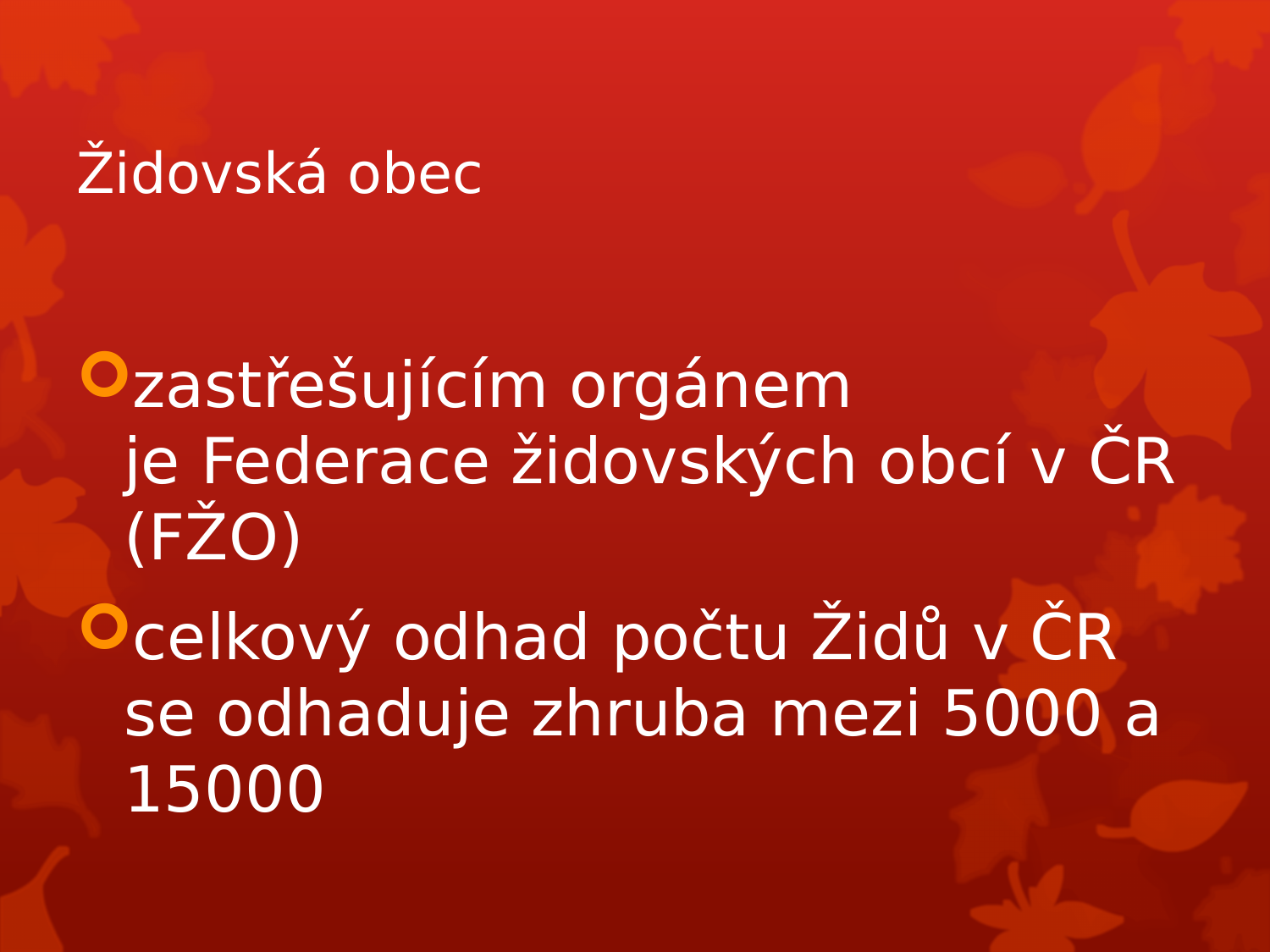

# Židovská obec
zastřešujícím orgánem je Federace židovských obcí v ČR (FŽO)
celkový odhad počtu Židů v ČR se odhaduje zhruba mezi 5000 a 15000